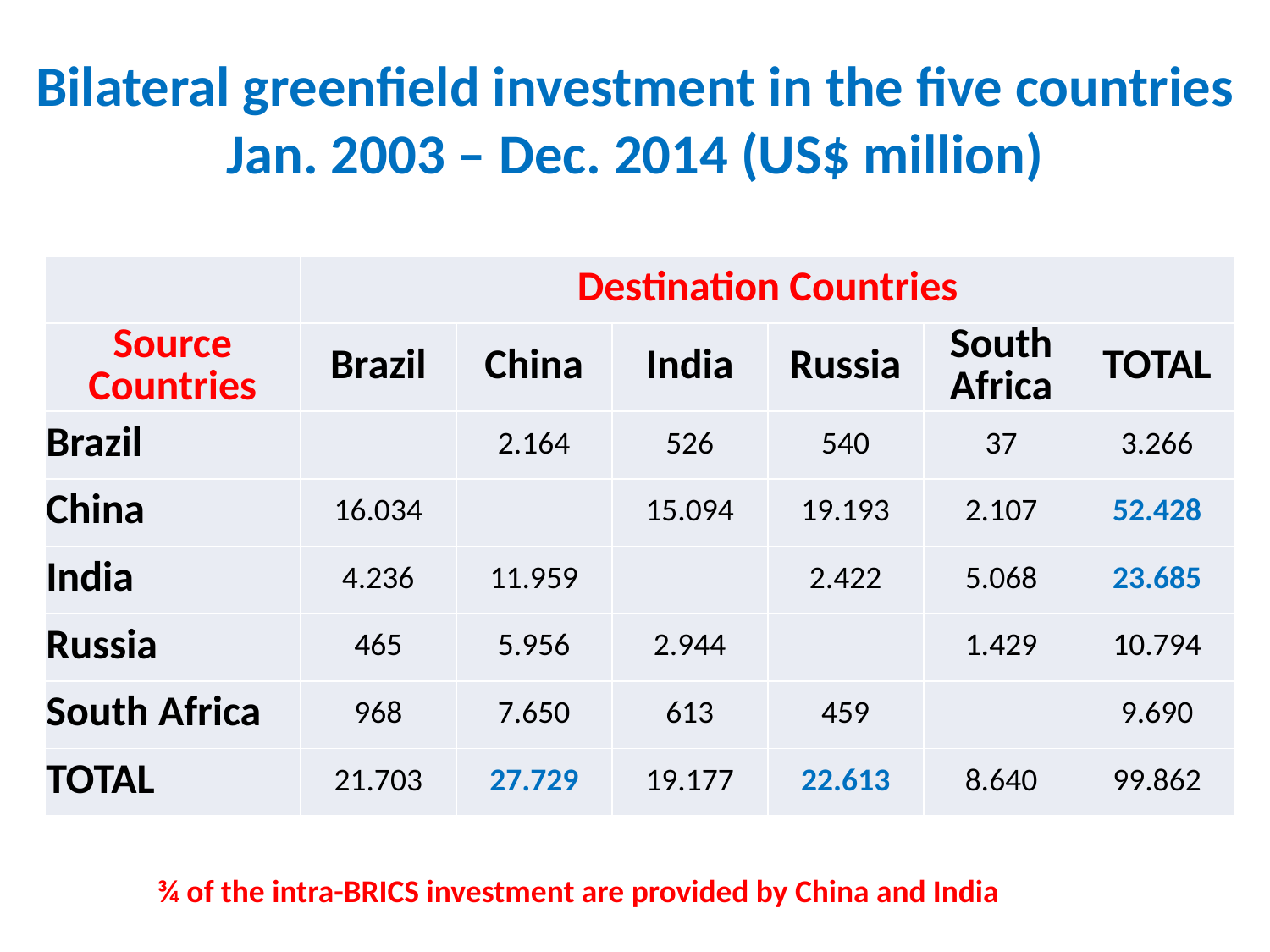

# Bilateral greenfield investment in the five countries Jan. 2003 – Dec. 2014 (US$ million)
|  | Destination Countries |  |  |  |  |  |
| --- | --- | --- | --- | --- | --- | --- |
| Source Countries | Brazil | China | India | Russia | South Africa | TOTAL |
| Brazil |  | 2.164 | 526 | 540 | 37 | 3.266 |
| China | 16.034 |  | 15.094 | 19.193 | 2.107 | 52.428 |
| India | 4.236 | 11.959 |  | 2.422 | 5.068 | 23.685 |
| Russia | 465 | 5.956 | 2.944 |  | 1.429 | 10.794 |
| South Africa | 968 | 7.650 | 613 | 459 |  | 9.690 |
| TOTAL | 21.703 | 27.729 | 19.177 | 22.613 | 8.640 | 99.862 |
¾ of the intra-BRICS investment are provided by China and India